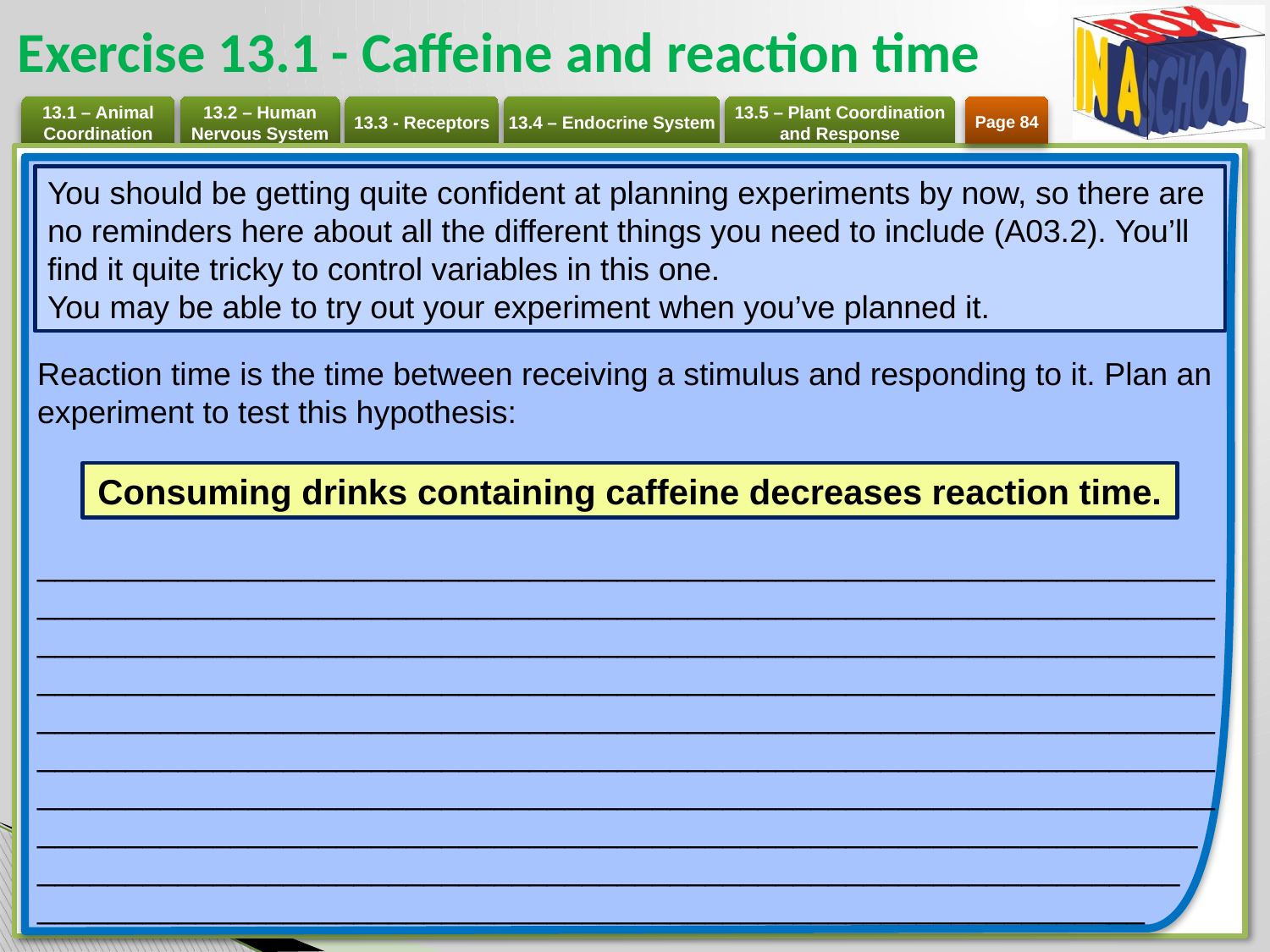

# Exercise 13.1 - Caffeine and reaction time
Page 84

Reaction time is the time between receiving a stimulus and responding to it. Plan an experiment to test this hypothesis:

_______________________________________________________________________________________________________________________________________________________________________________________________________________________________________________________________________________________________________________________________________________________________________________________________________________________________________________________________________________________________________________________________________________________
_________________________________________________________________
_______________________________________________________________
You should be getting quite confident at planning experiments by now, so there are no reminders here about all the different things you need to include (A03.2). You’ll find it quite tricky to control variables in this one.
You may be able to try out your experiment when you’ve planned it.
Consuming drinks containing caffeine decreases reaction time.